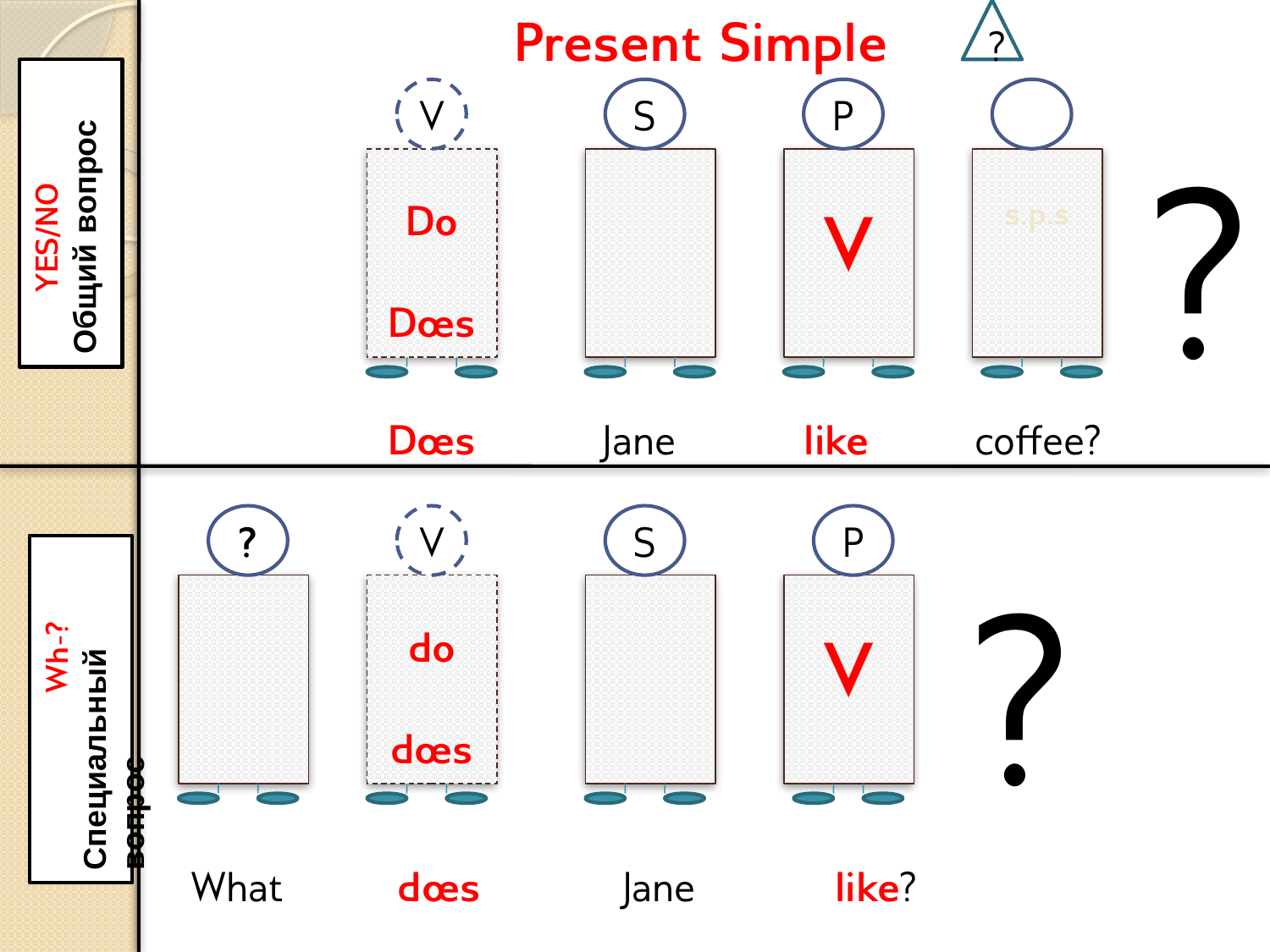

# Present Simple
?
      Yes/no
Общий вопрос
V
S
P

?

Do
  Does

V

     s.p.s

  Jane
  like
coffee?
    Does
?
V
S
P
                 Wh-?
Специальный вопрос
?

do
  does

V

What         does           Jane           like?